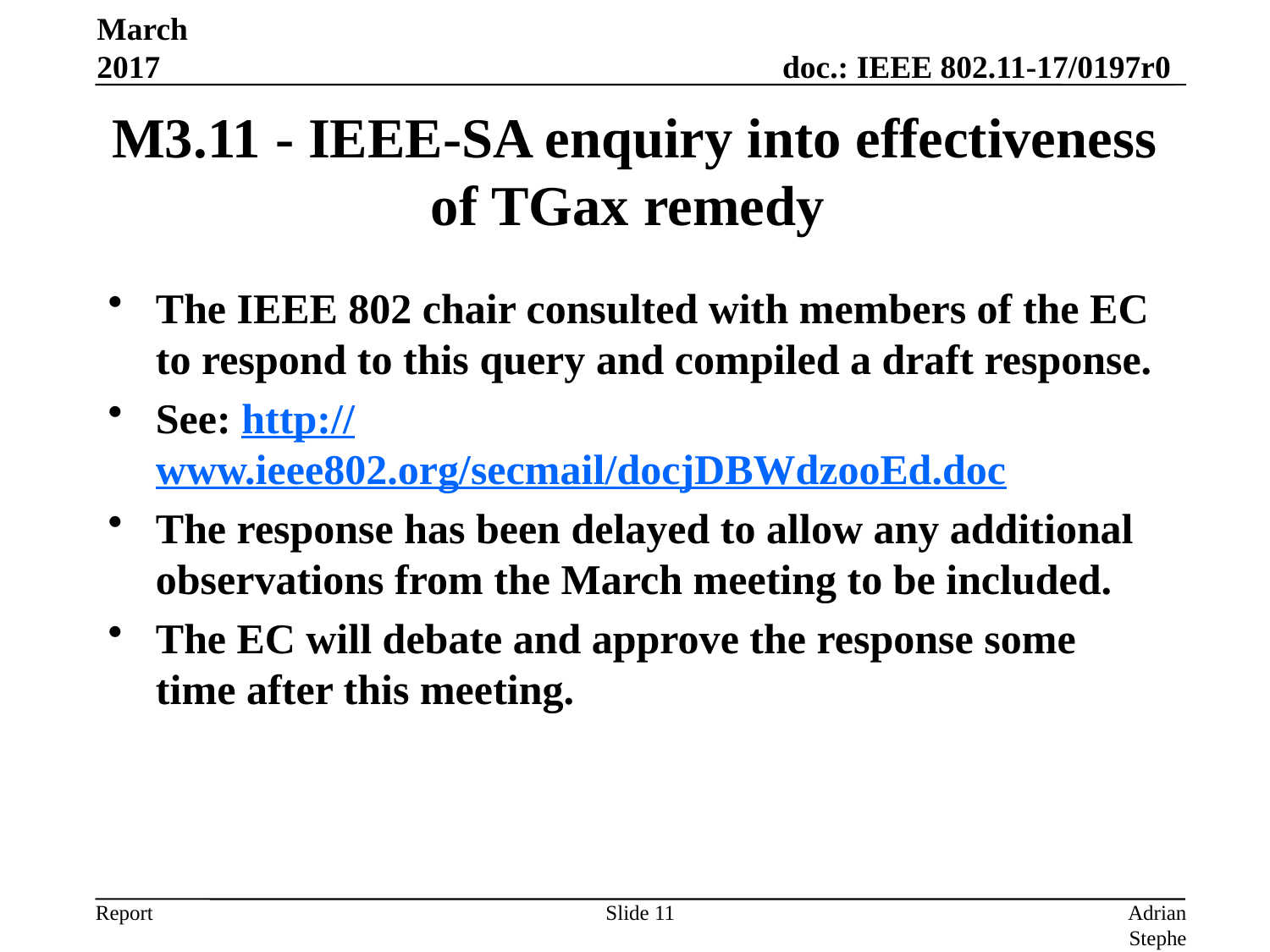

March 2017
# M3.11 - IEEE-SA enquiry into effectiveness of TGax remedy
The IEEE 802 chair consulted with members of the EC to respond to this query and compiled a draft response.
See: http://www.ieee802.org/secmail/docjDBWdzooEd.doc
The response has been delayed to allow any additional observations from the March meeting to be included.
The EC will debate and approve the response some time after this meeting.
Slide 11
Adrian Stephens, Intel Corporation